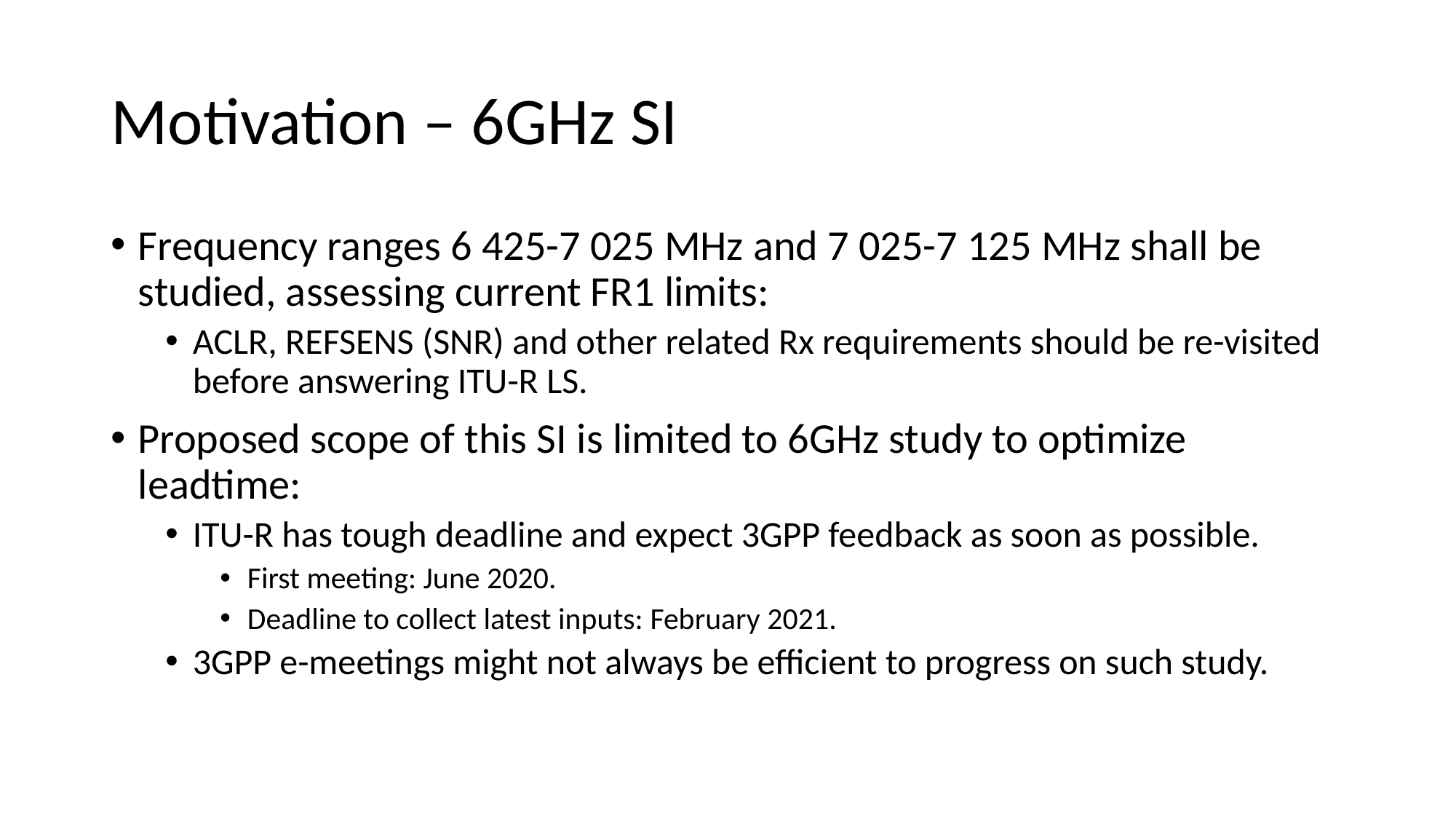

# Motivation – 6GHz SI
Frequency ranges 6 425-7 025 MHz and 7 025-7 125 MHz shall be studied, assessing current FR1 limits:
ACLR, REFSENS (SNR) and other related Rx requirements should be re-visited before answering ITU-R LS.
Proposed scope of this SI is limited to 6GHz study to optimize leadtime:
ITU-R has tough deadline and expect 3GPP feedback as soon as possible.
First meeting: June 2020.
Deadline to collect latest inputs: February 2021.
3GPP e-meetings might not always be efficient to progress on such study.